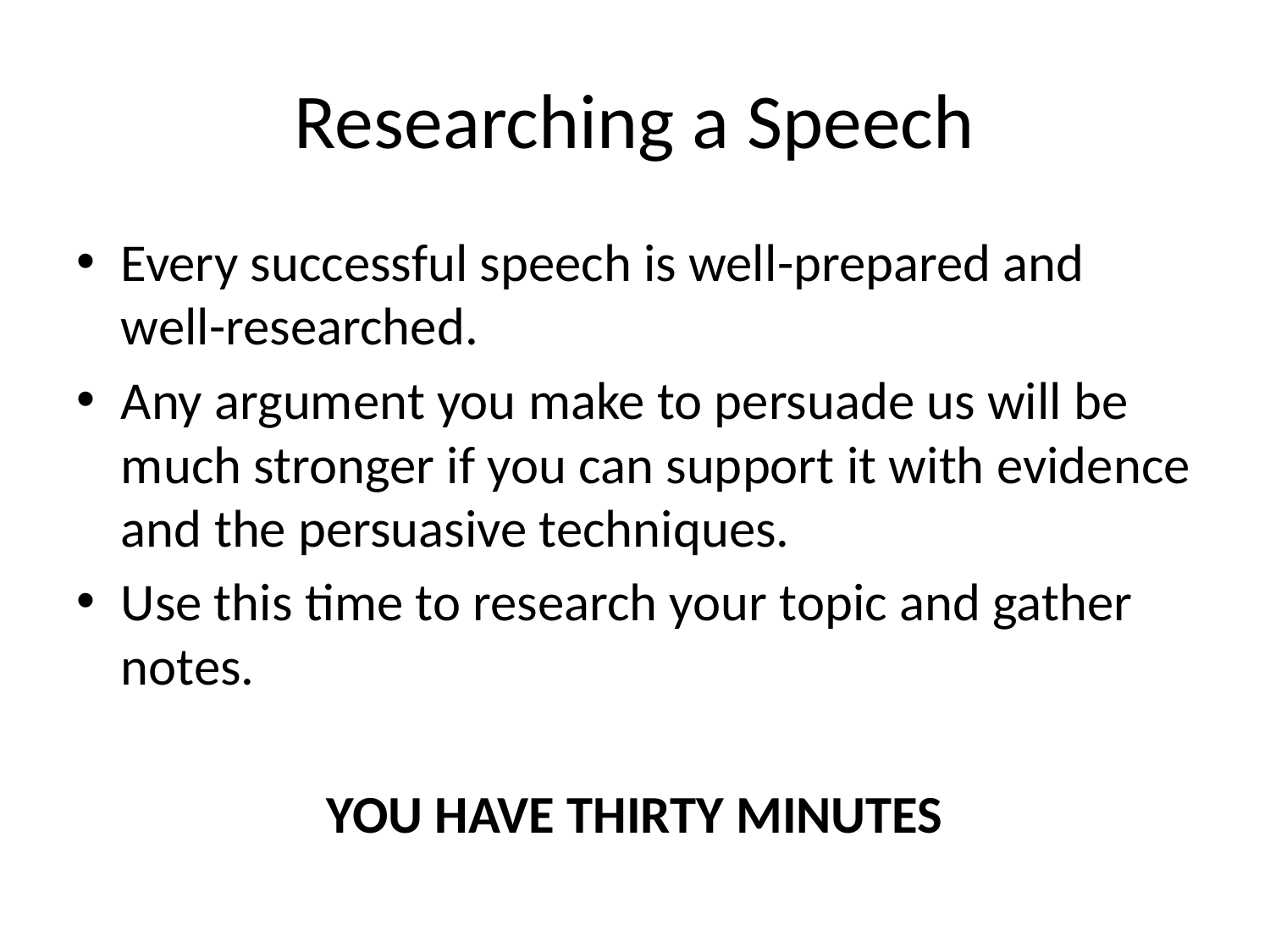

# Researching a Speech
Every successful speech is well-prepared and well-researched.
Any argument you make to persuade us will be much stronger if you can support it with evidence and the persuasive techniques.
Use this time to research your topic and gather notes.

YOU HAVE THIRTY MINUTES